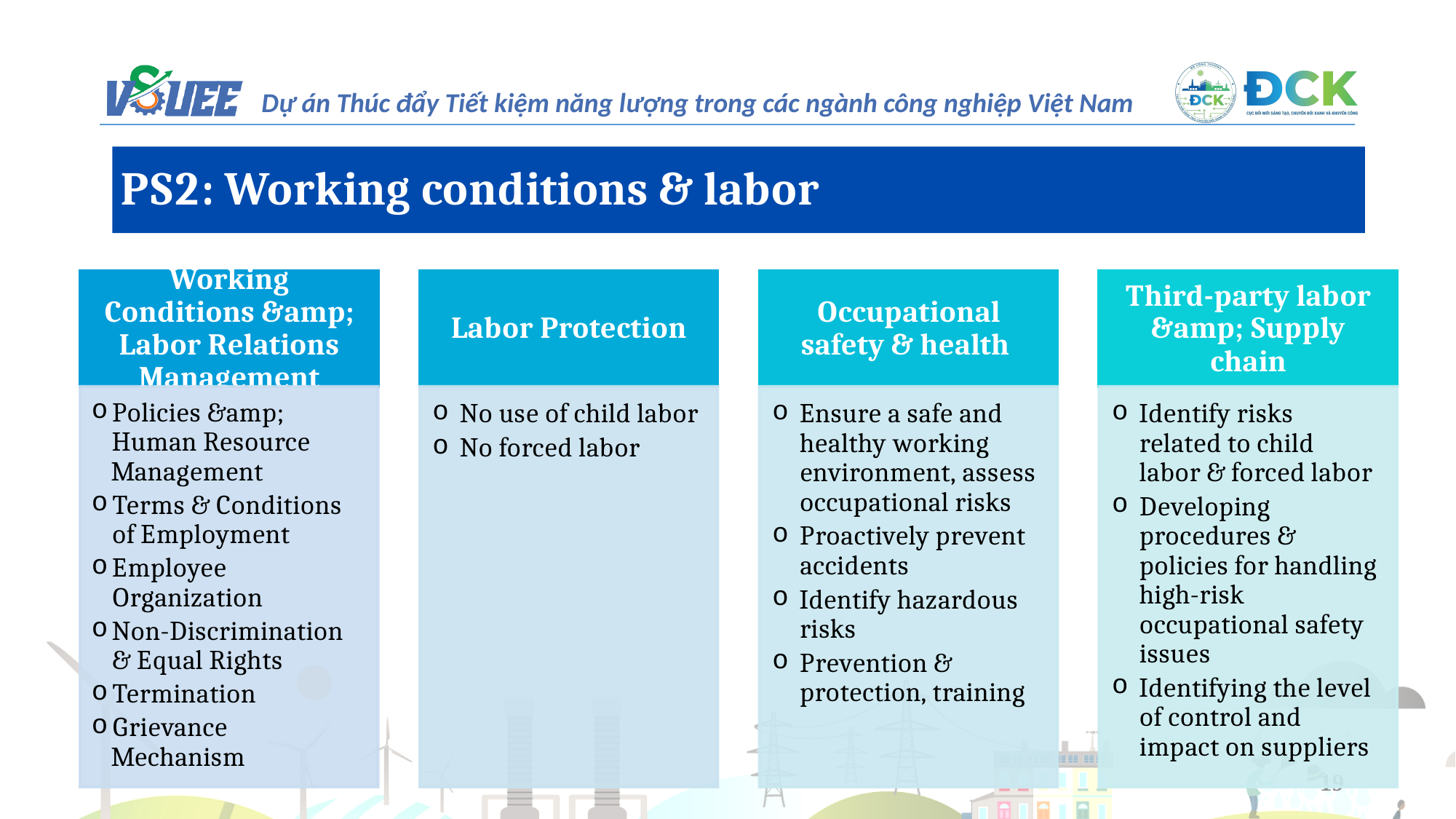

PS2: Working conditions & labor

Working Conditions &amp; Labor Relations Management

Labor Protection

Occupational safety & health

Third-party labor &amp; Supply chain

Policies &amp; Human Resource Management
Terms & Conditions of Employment
Employee Organization
Non-Discrimination & Equal Rights
Termination
Grievance Mechanism

No use of child labor
No forced labor

Ensure a safe and healthy working environment, assess occupational risks
Proactively prevent accidents
Identify hazardous risks
Prevention & protection, training

Identify risks related to child labor & forced labor
Developing procedures & policies for handling high-risk occupational safety issues
Identifying the level of control and impact on suppliers

19